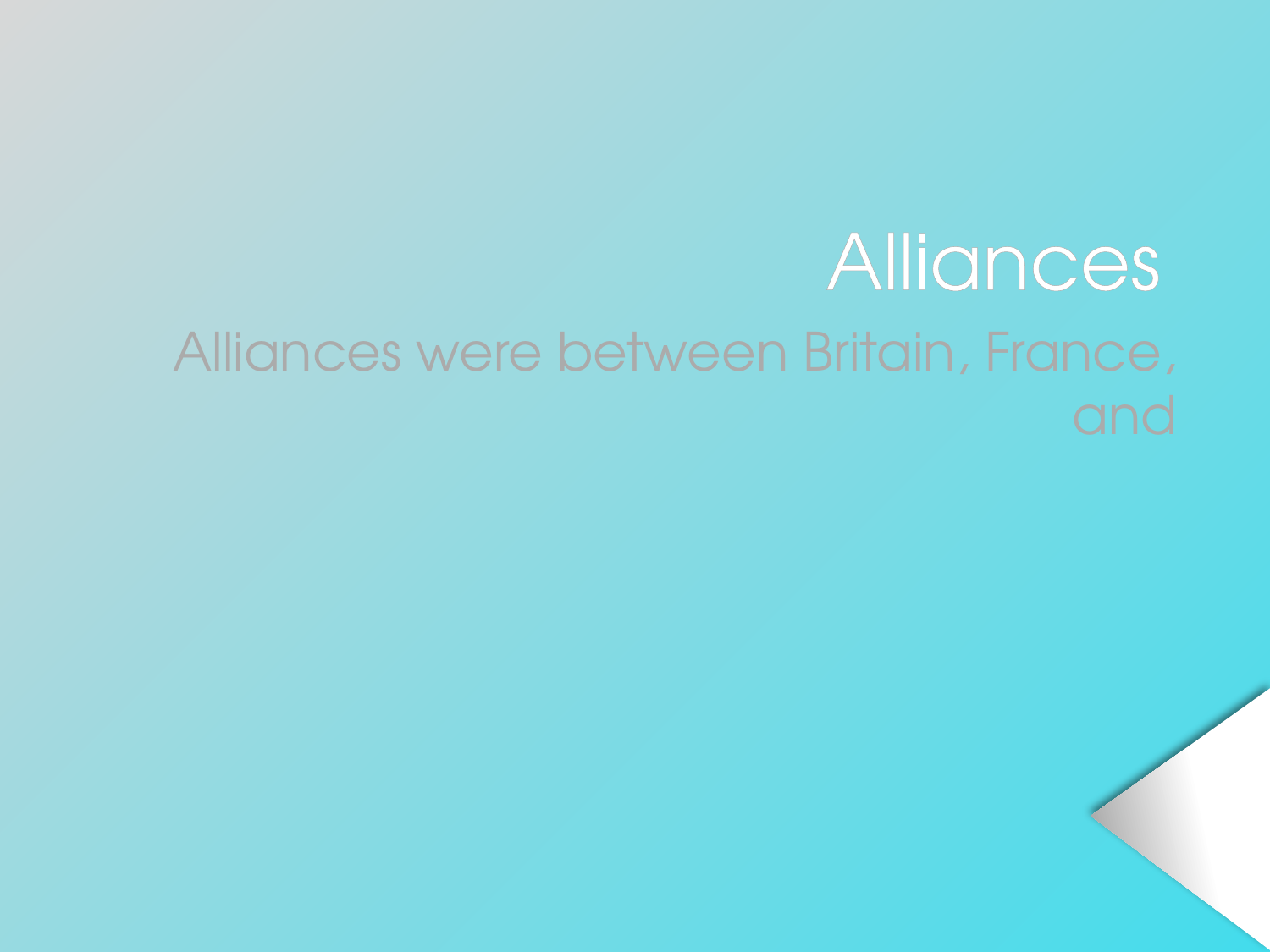

# Alliances
Alliances were between Britain, France, and